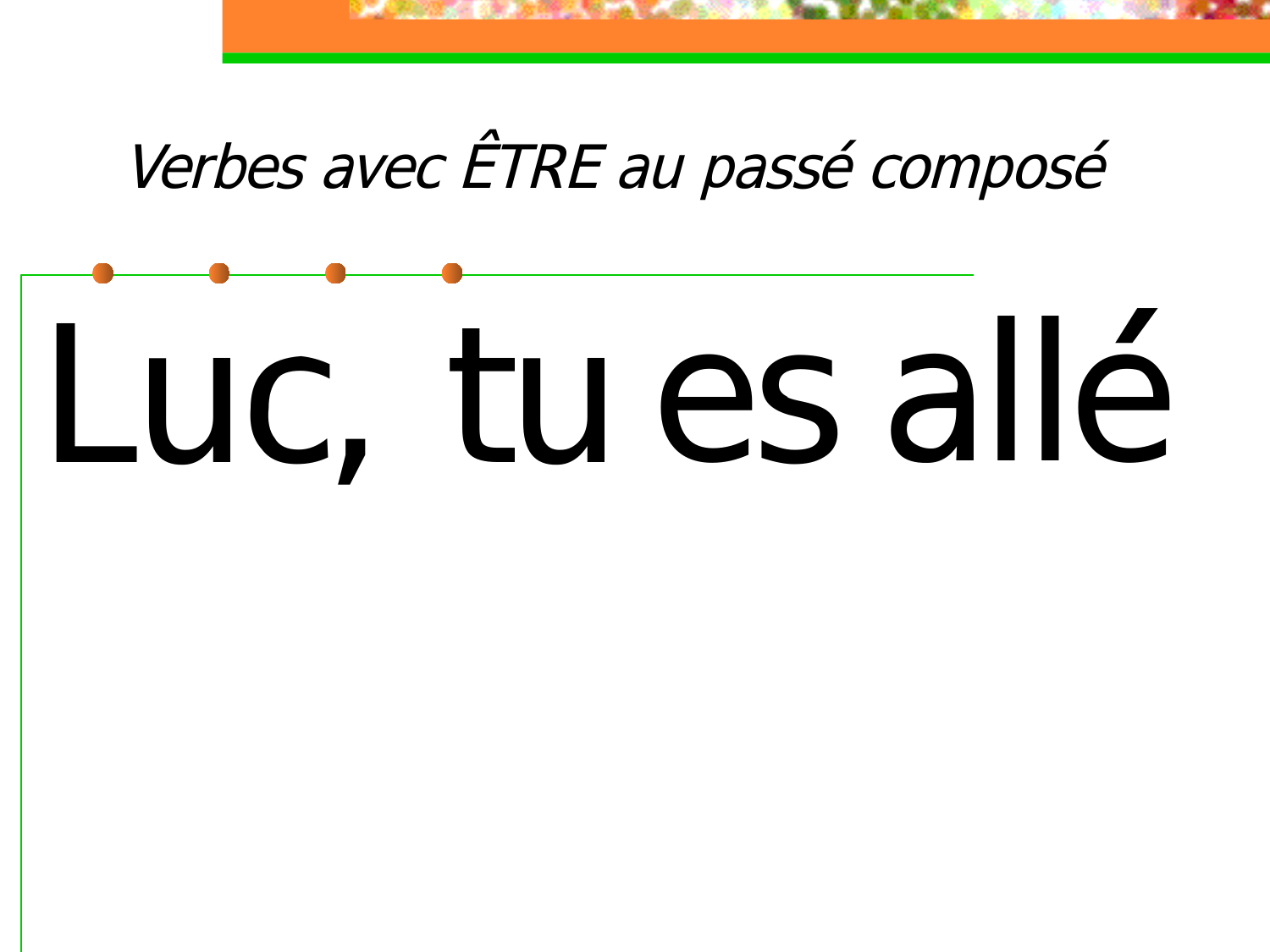

# Verbes avec ÊTRE au passé composé
es
allé
Luc, tu